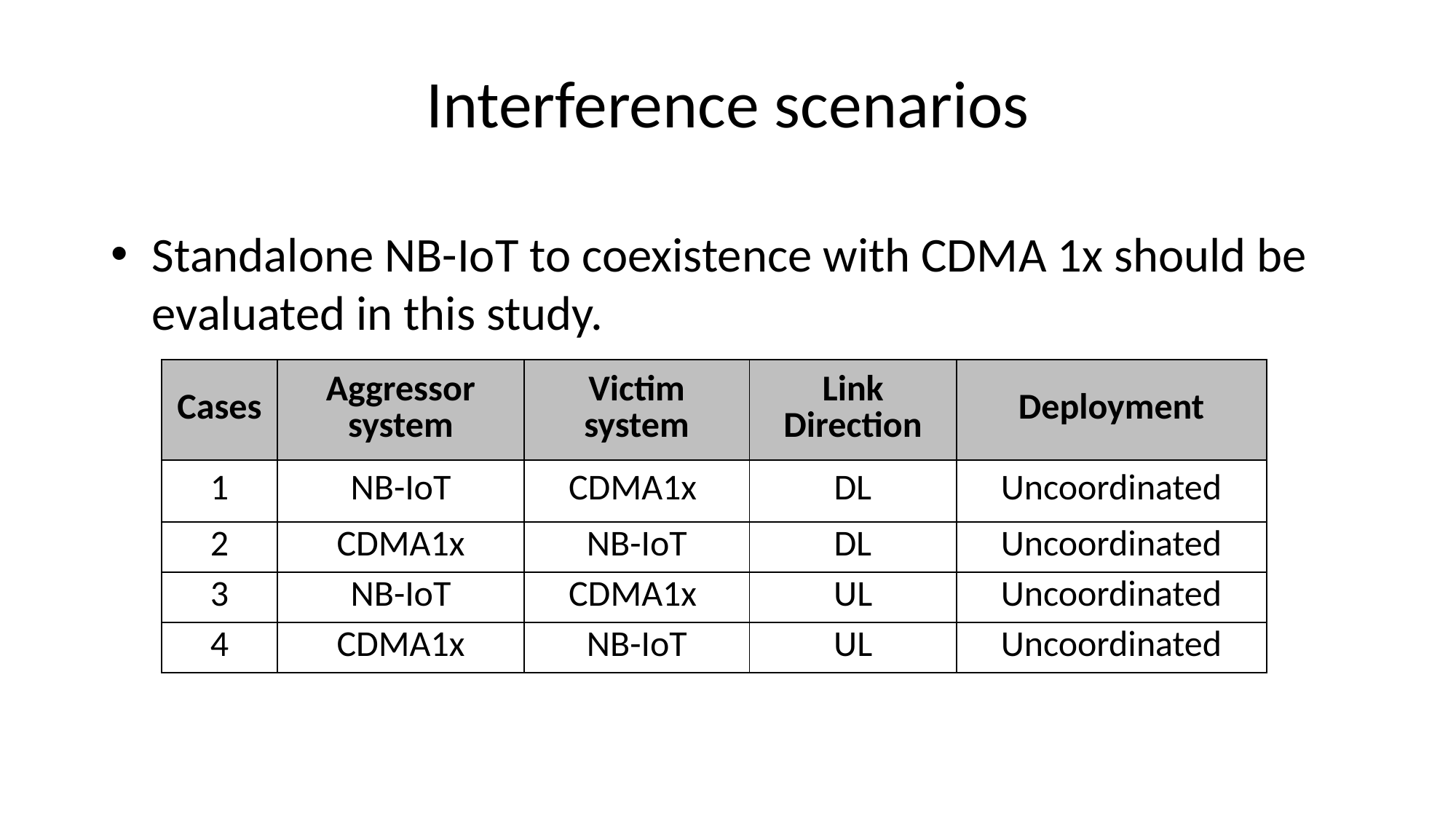

# Interference scenarios
Standalone NB-IoT to coexistence with CDMA 1x should be evaluated in this study.
| Cases | Aggressor system | Victim system | Link Direction | Deployment |
| --- | --- | --- | --- | --- |
| 1 | NB-IoT | CDMA1x | DL | Uncoordinated |
| 2 | CDMA1x | NB-IoT | DL | Uncoordinated |
| 3 | NB-IoT | CDMA1x | UL | Uncoordinated |
| 4 | CDMA1x | NB-IoT | UL | Uncoordinated |